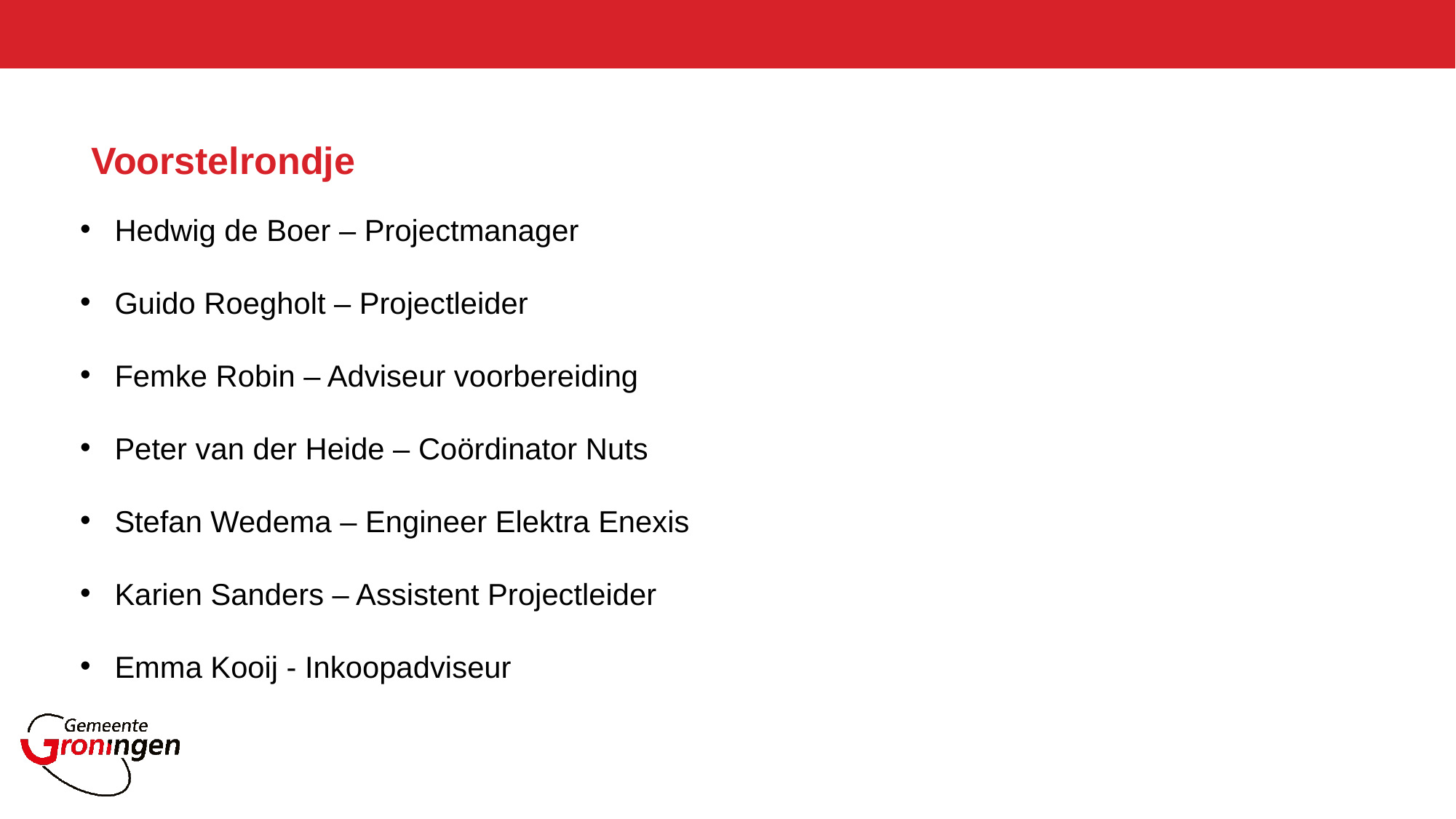

# Voorstelrondje
Hedwig de Boer – Projectmanager

Guido Roegholt – Projectleider

Femke Robin – Adviseur voorbereiding

Peter van der Heide – Coördinator Nuts

Stefan Wedema – Engineer Elektra Enexis

Karien Sanders – Assistent Projectleider

Emma Kooij - Inkoopadviseur